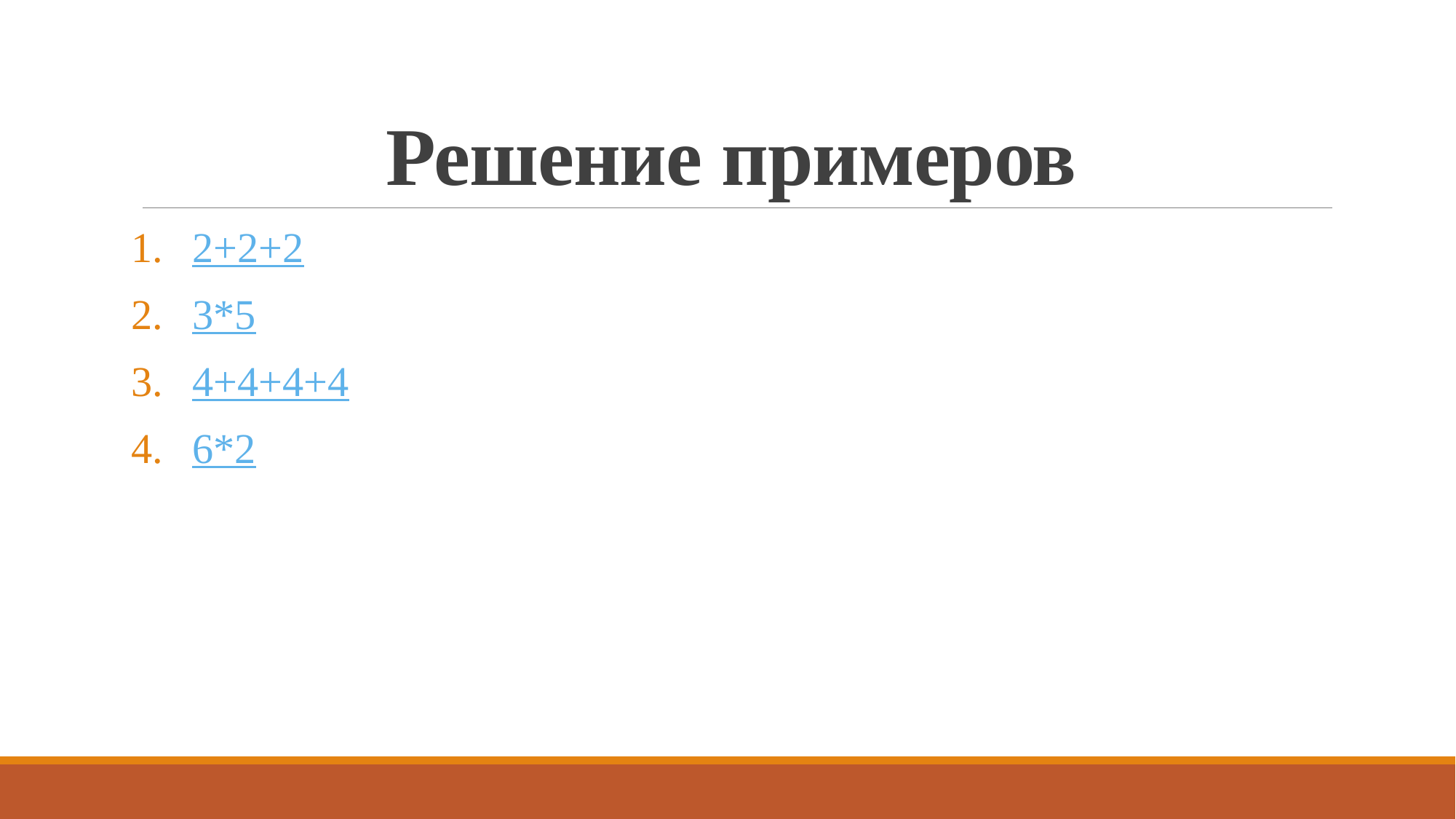

# Решение примеров
2+2+2
3*5
4+4+4+4
6*2